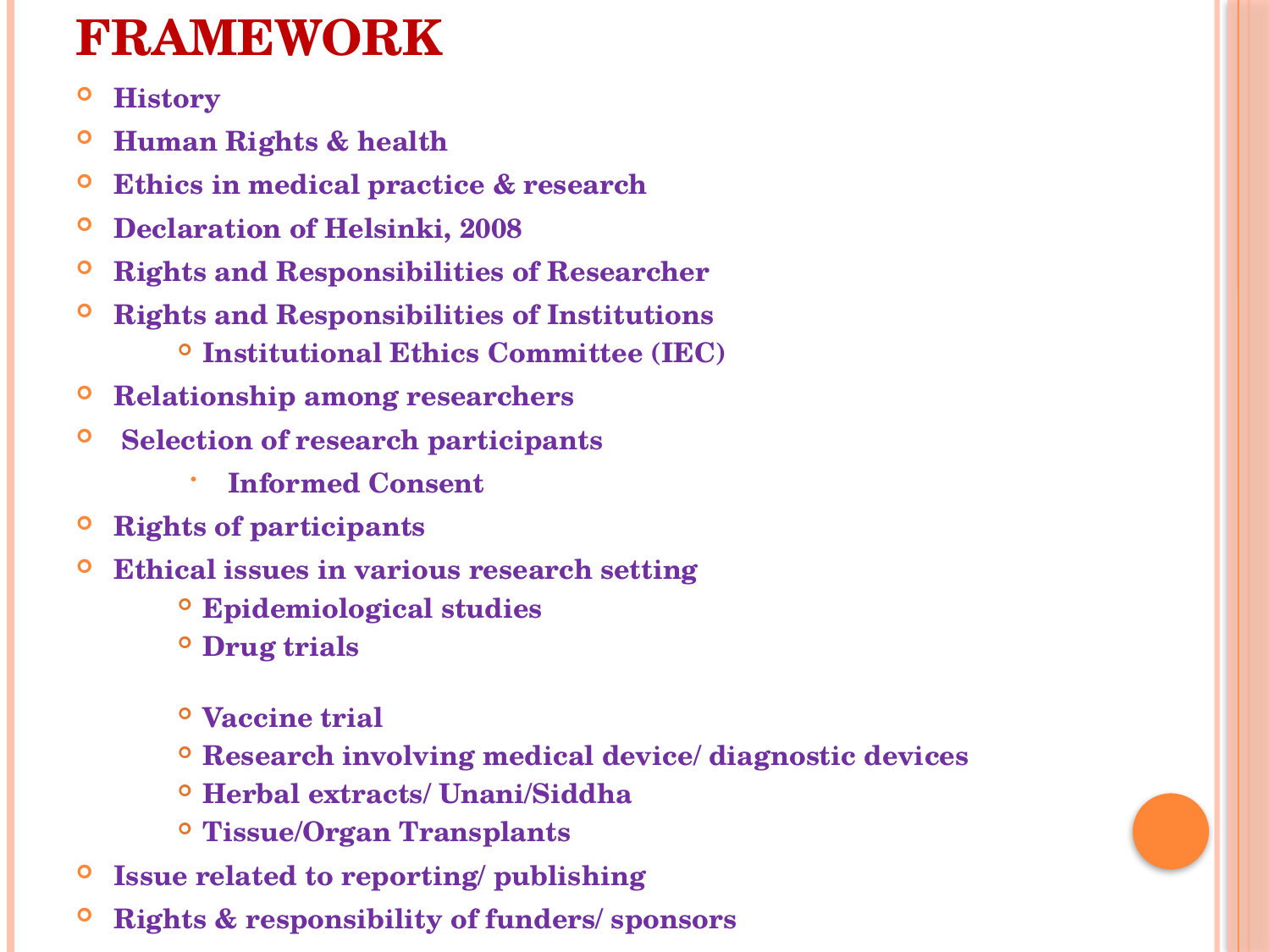

# Framework
History
Human Rights & health
Ethics in medical practice & research
Declaration of Helsinki, 2008
Rights and Responsibilities of Researcher
Rights and Responsibilities of Institutions
Institutional Ethics Committee (IEC)
Relationship among researchers
 Selection of research participants
Informed Consent
Rights of participants
Ethical issues in various research setting
Epidemiological studies
Drug trials
Vaccine trial
Research involving medical device/ diagnostic devices
Herbal extracts/ Unani/Siddha
Tissue/Organ Transplants
Issue related to reporting/ publishing
Rights & responsibility of funders/ sponsors